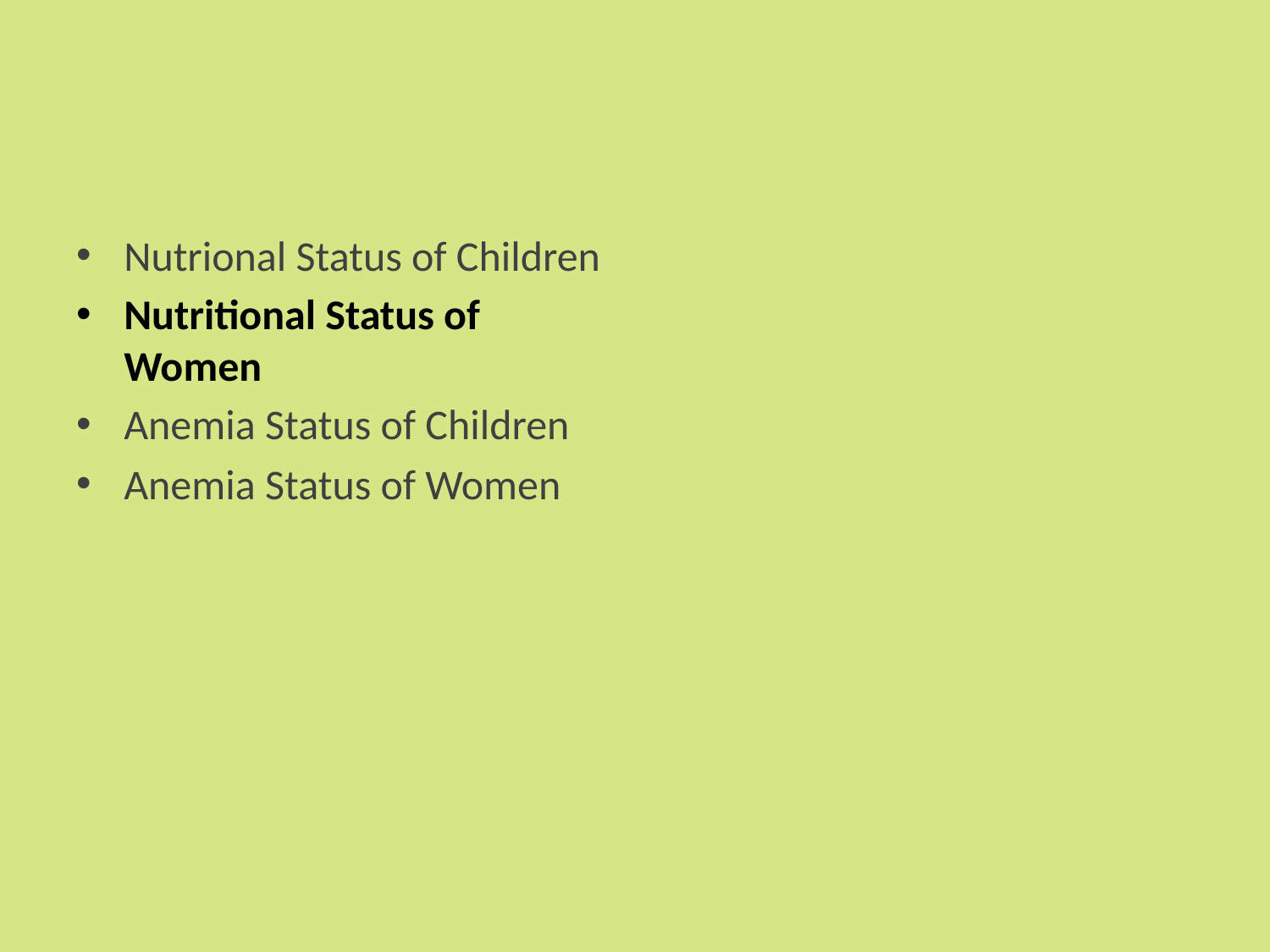

Nutrional Status of Children
Nutritional Status of Women
Anemia Status of Children
Anemia Status of Women